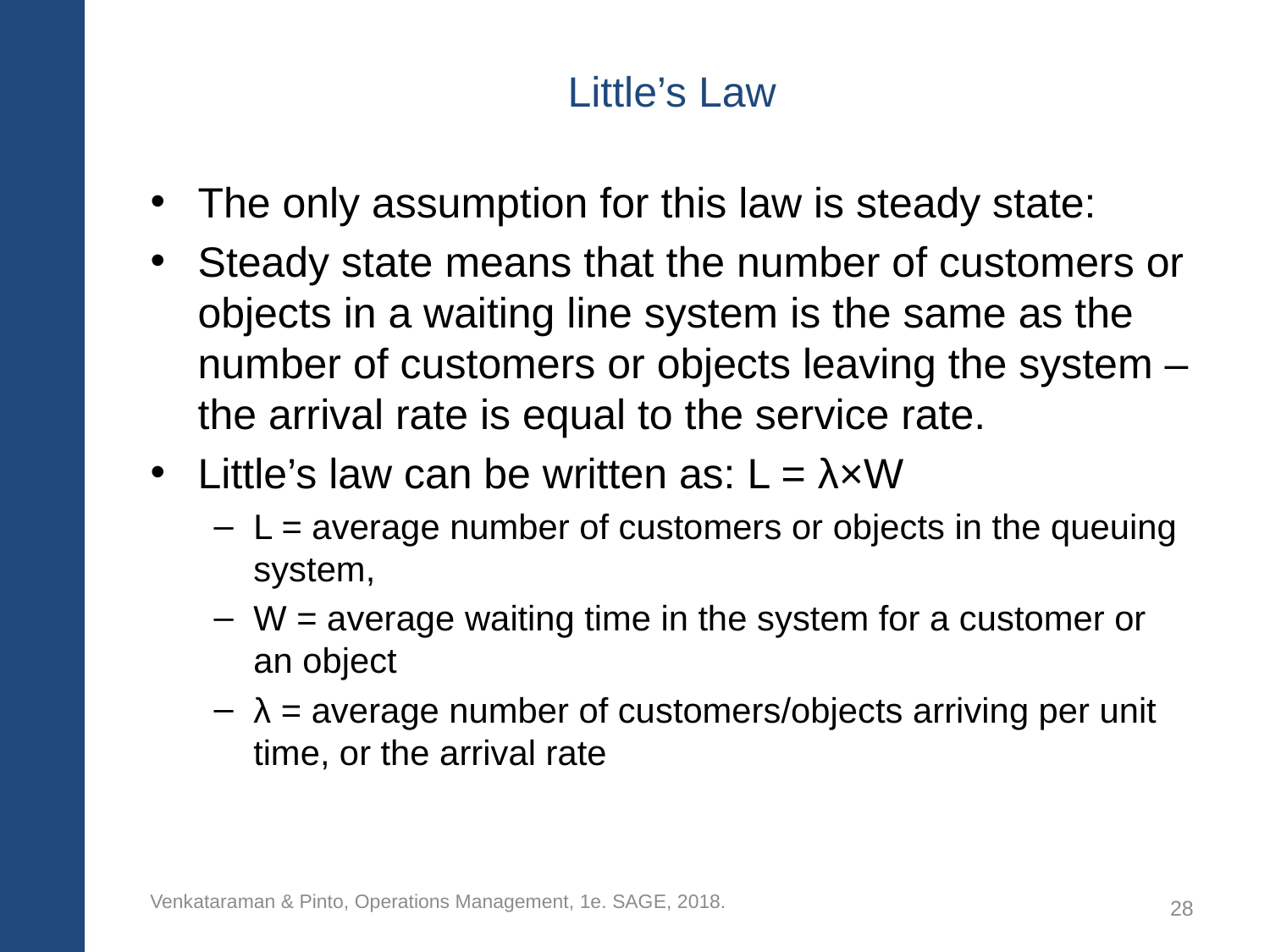

# Little’s Law
The only assumption for this law is steady state:
Steady state means that the number of customers or objects in a waiting line system is the same as the number of customers or objects leaving the system – the arrival rate is equal to the service rate.
Little’s law can be written as: L = λ×W
L = average number of customers or objects in the queuing system,
W = average waiting time in the system for a customer or an object
λ = average number of customers/objects arriving per unit time, or the arrival rate
Venkataraman & Pinto, Operations Management, 1e. SAGE, 2018.
28